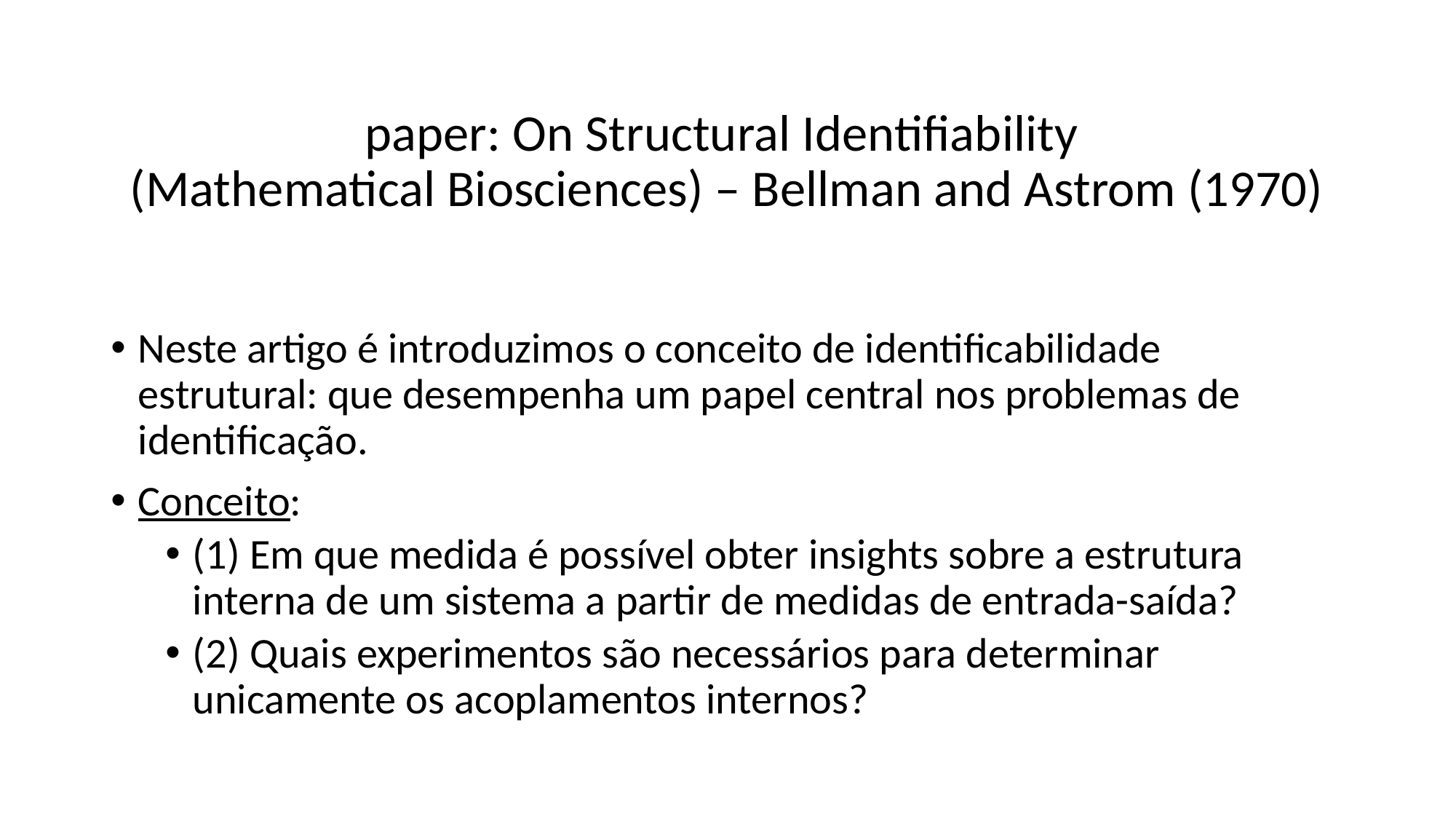

# paper: On Structural Identifiability (Mathematical Biosciences) – Bellman and Astrom (1970)
Neste artigo é introduzimos o conceito de identificabilidade estrutural: que desempenha um papel central nos problemas de identificação.
Conceito:
(1) Em que medida é possível obter insights sobre a estrutura interna de um sistema a partir de medidas de entrada-saída?
(2) Quais experimentos são necessários para determinar unicamente os acoplamentos internos?